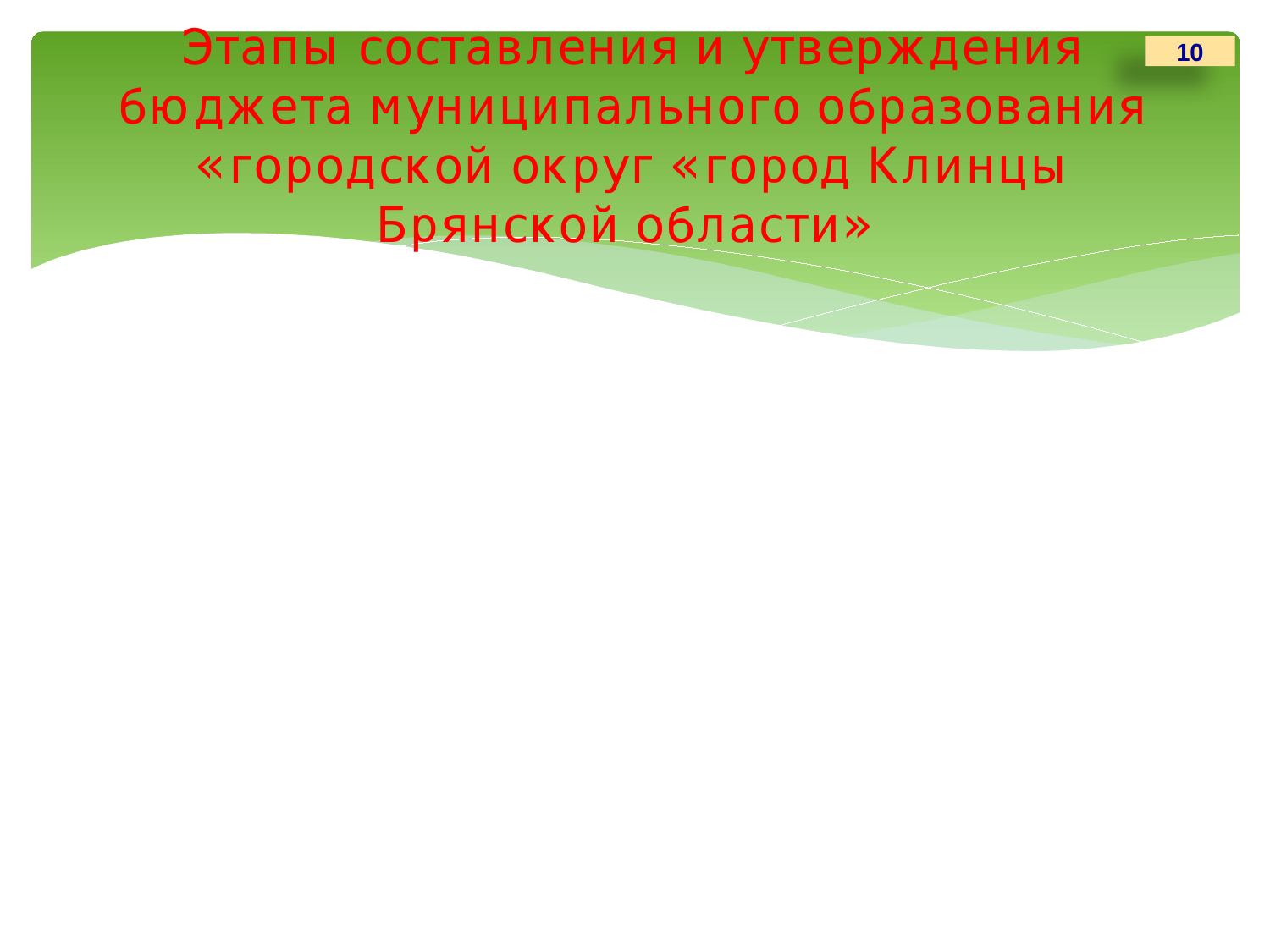

10
# Этапы составления и утверждения бюджета муниципального образования «городской округ «город Клинцы Брянской области»